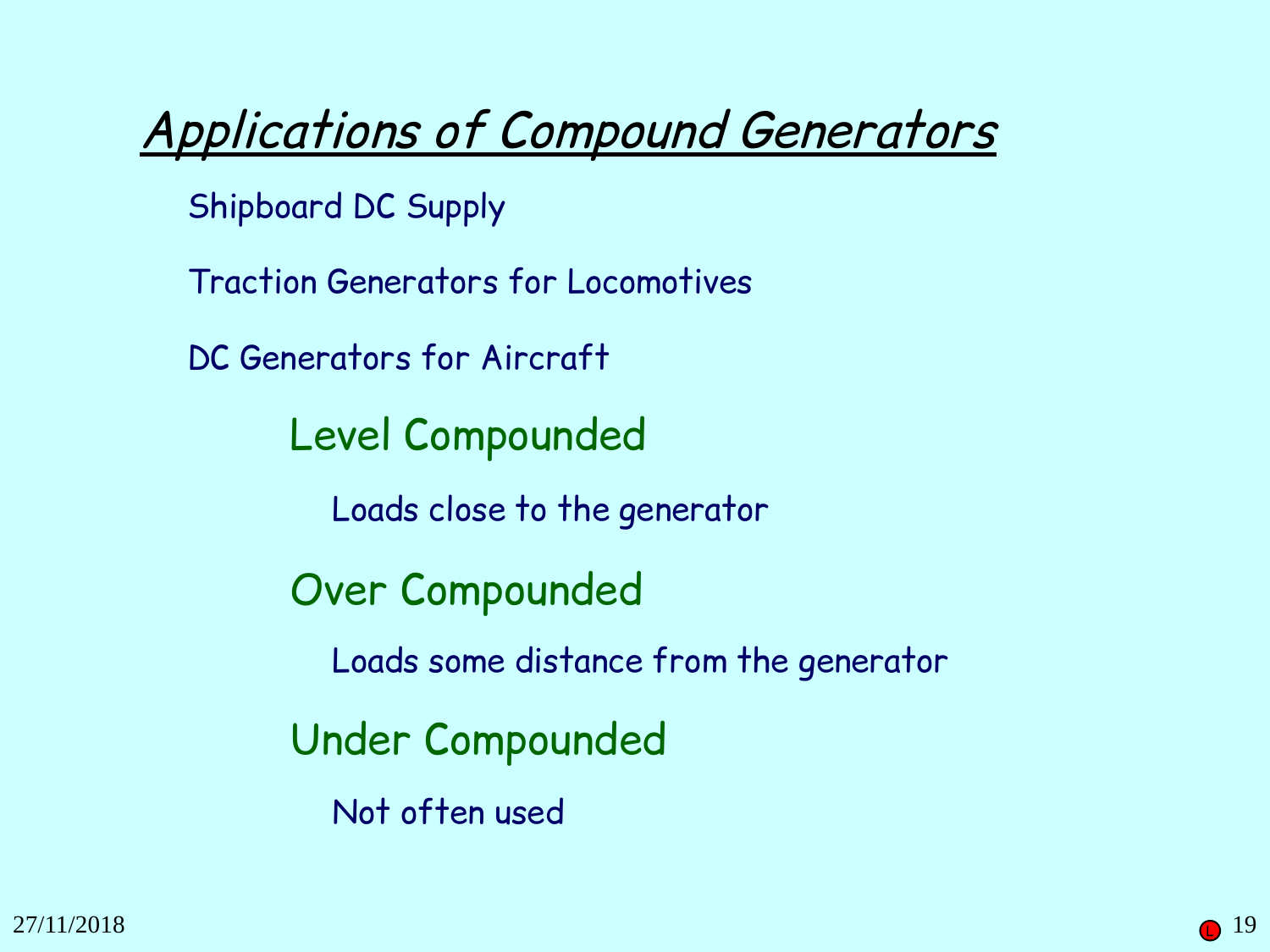

Applications of Compound Generators
Shipboard DC Supply
Traction Generators for Locomotives
DC Generators for Aircraft
Level Compounded
Loads close to the generator
Over Compounded
Loads some distance from the generator
Under Compounded
Not often used
27/11/2018
19
L